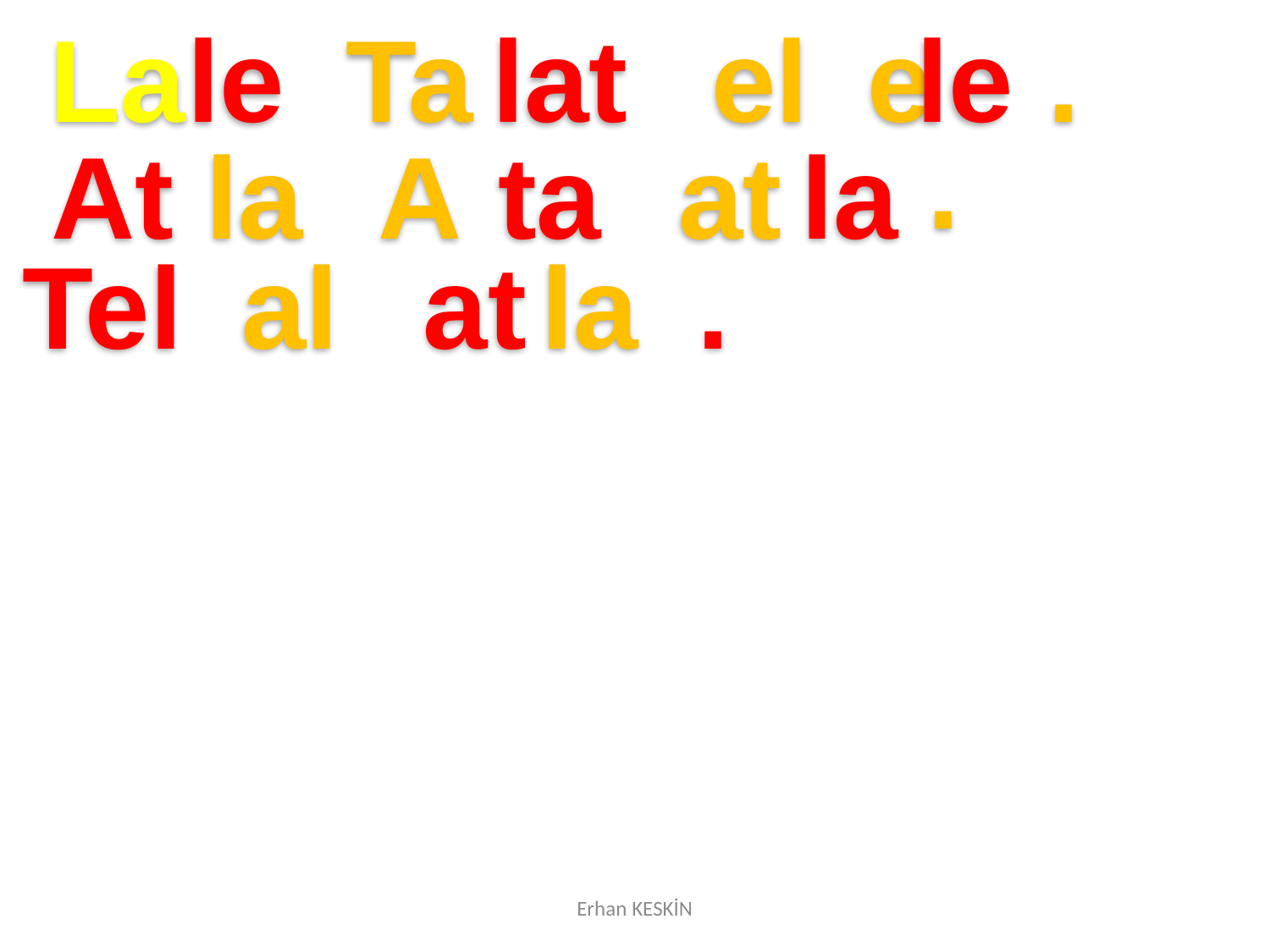

La
 le
Ta
lat
el
e
le
.
.
At
la
A
ta
at
la
Tel
al
at
la
.
Erhan KESKİN